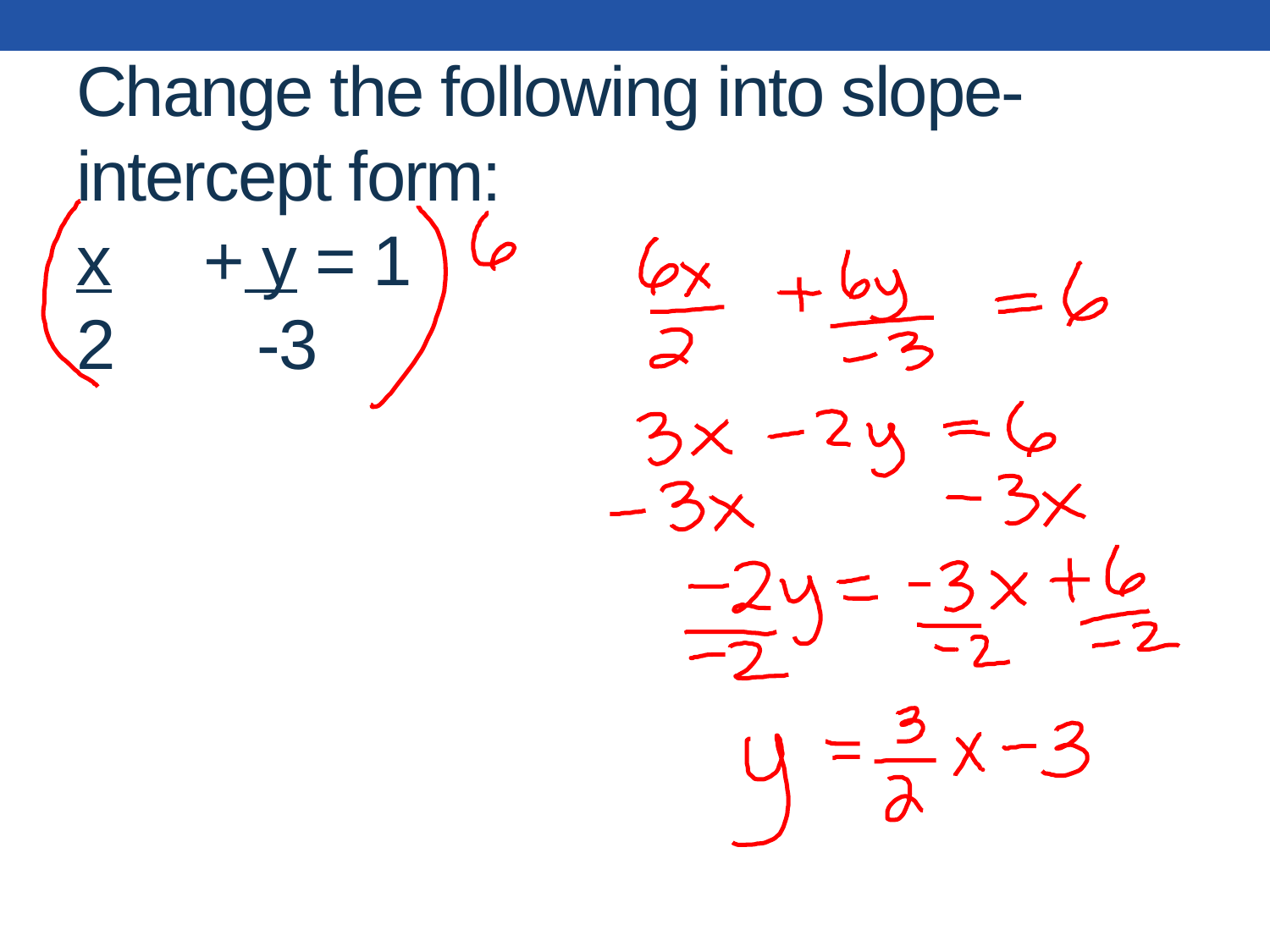

# Change the following into slope-intercept form: x	+ y = 1 2        -3